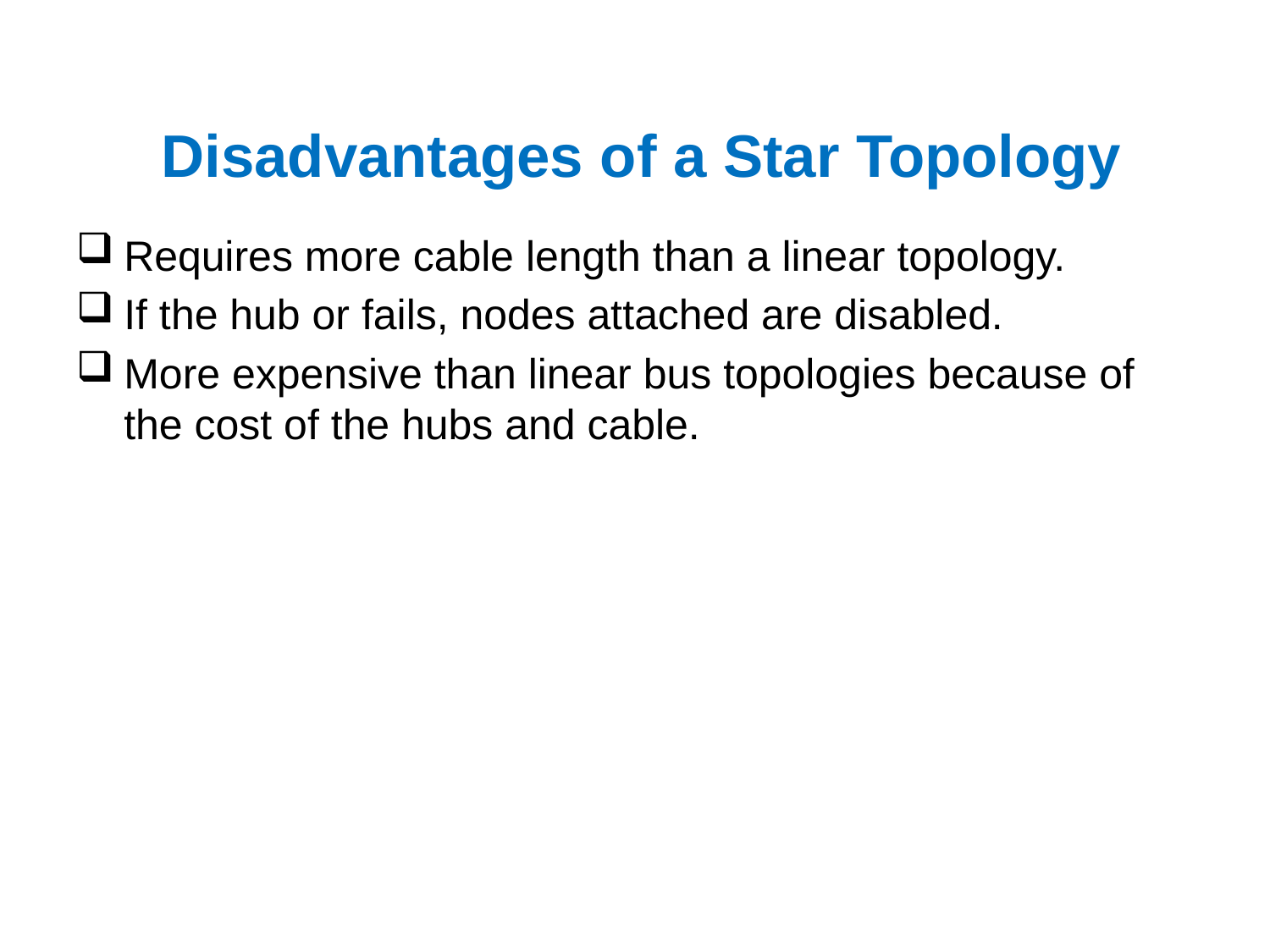

# Disadvantages of a Star Topology
Requires more cable length than a linear topology.
If the hub or fails, nodes attached are disabled.
More expensive than linear bus topologies because of the cost of the hubs and cable.